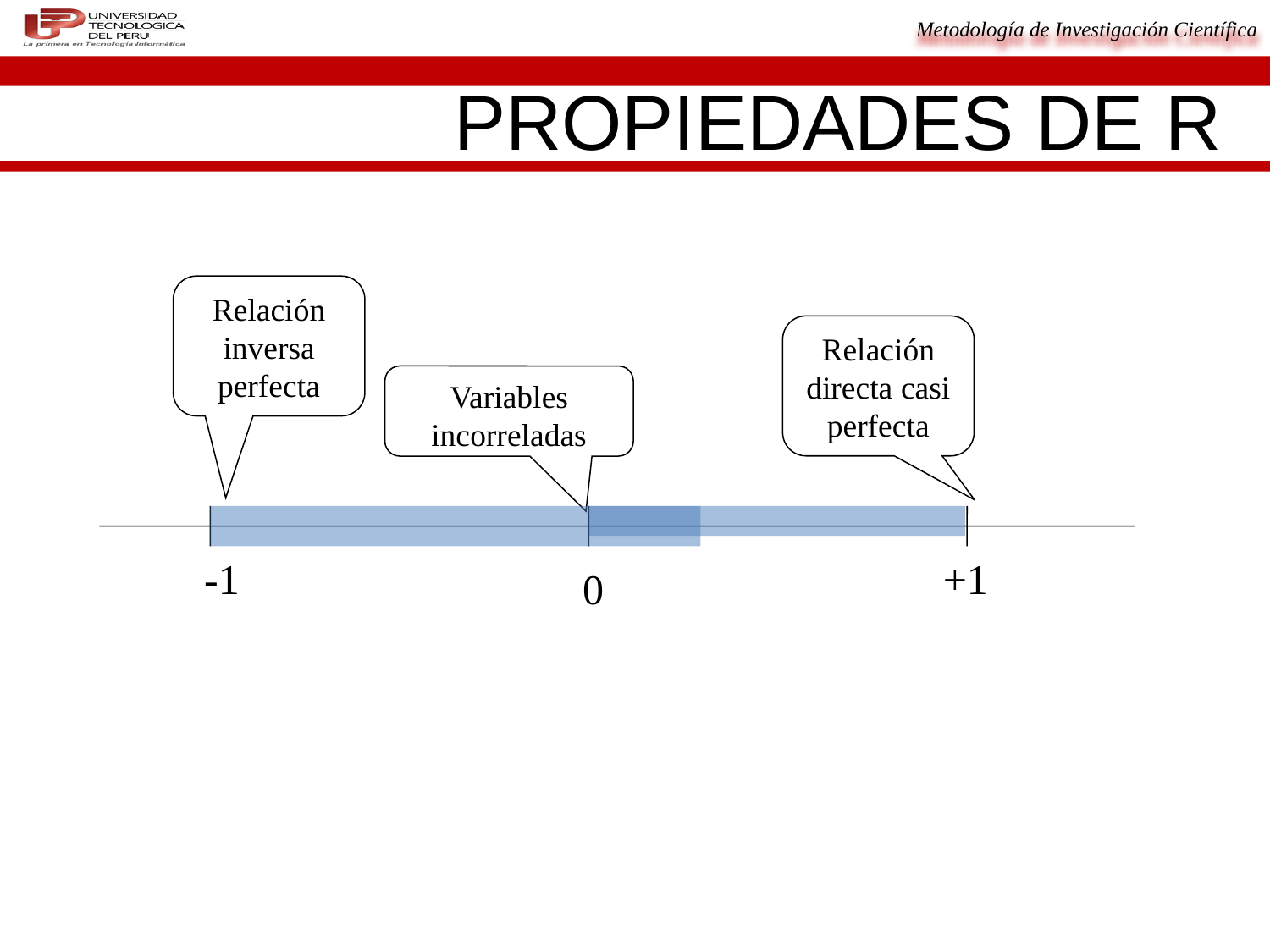

# Propiedades de r
Relación inversa perfecta
Relación directa casi perfecta
Variables incorreladas

-1
+1
0